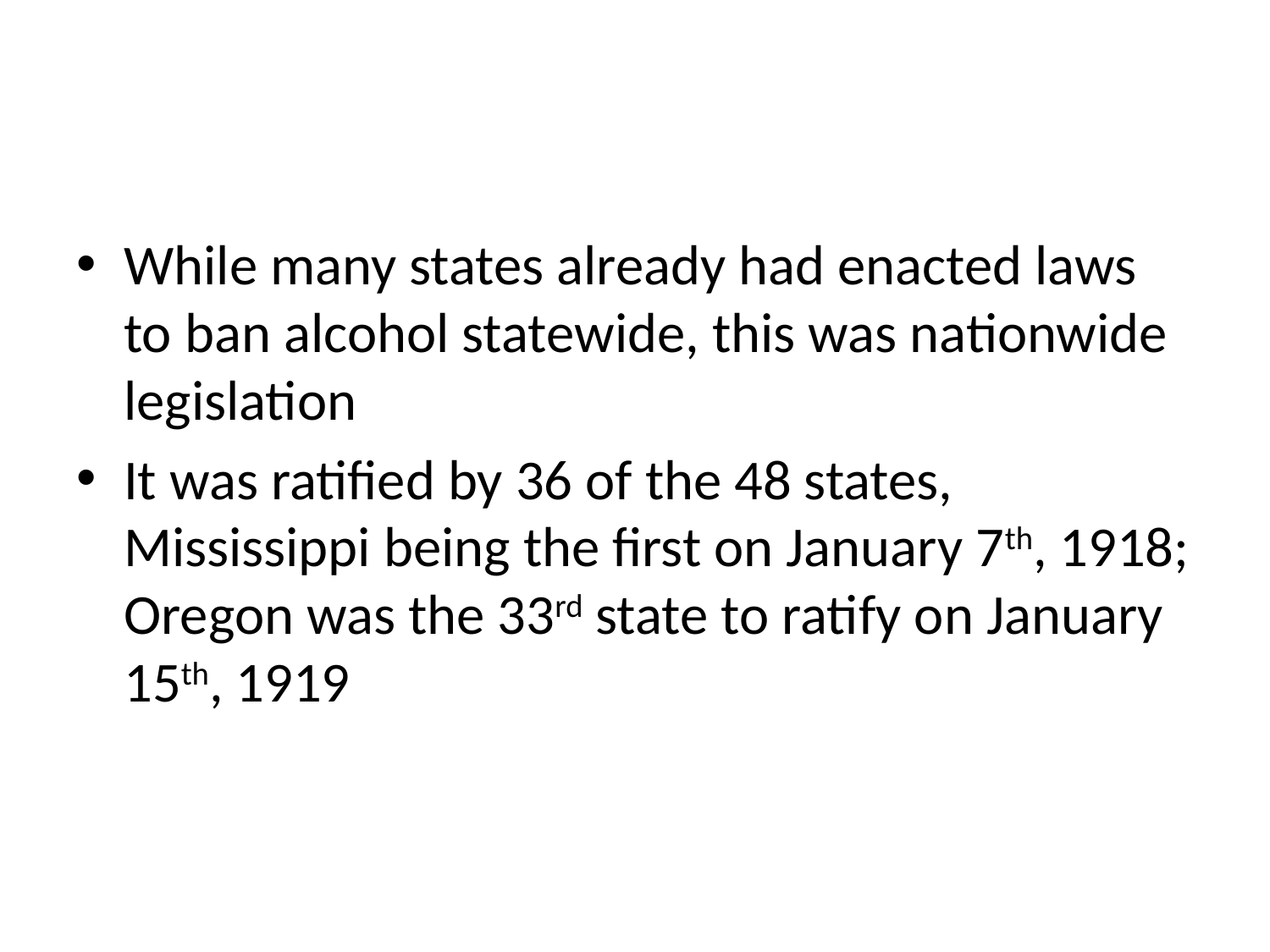

While many states already had enacted laws to ban alcohol statewide, this was nationwide legislation
It was ratified by 36 of the 48 states, Mississippi being the first on January 7th, 1918; Oregon was the 33rd state to ratify on January 15th, 1919